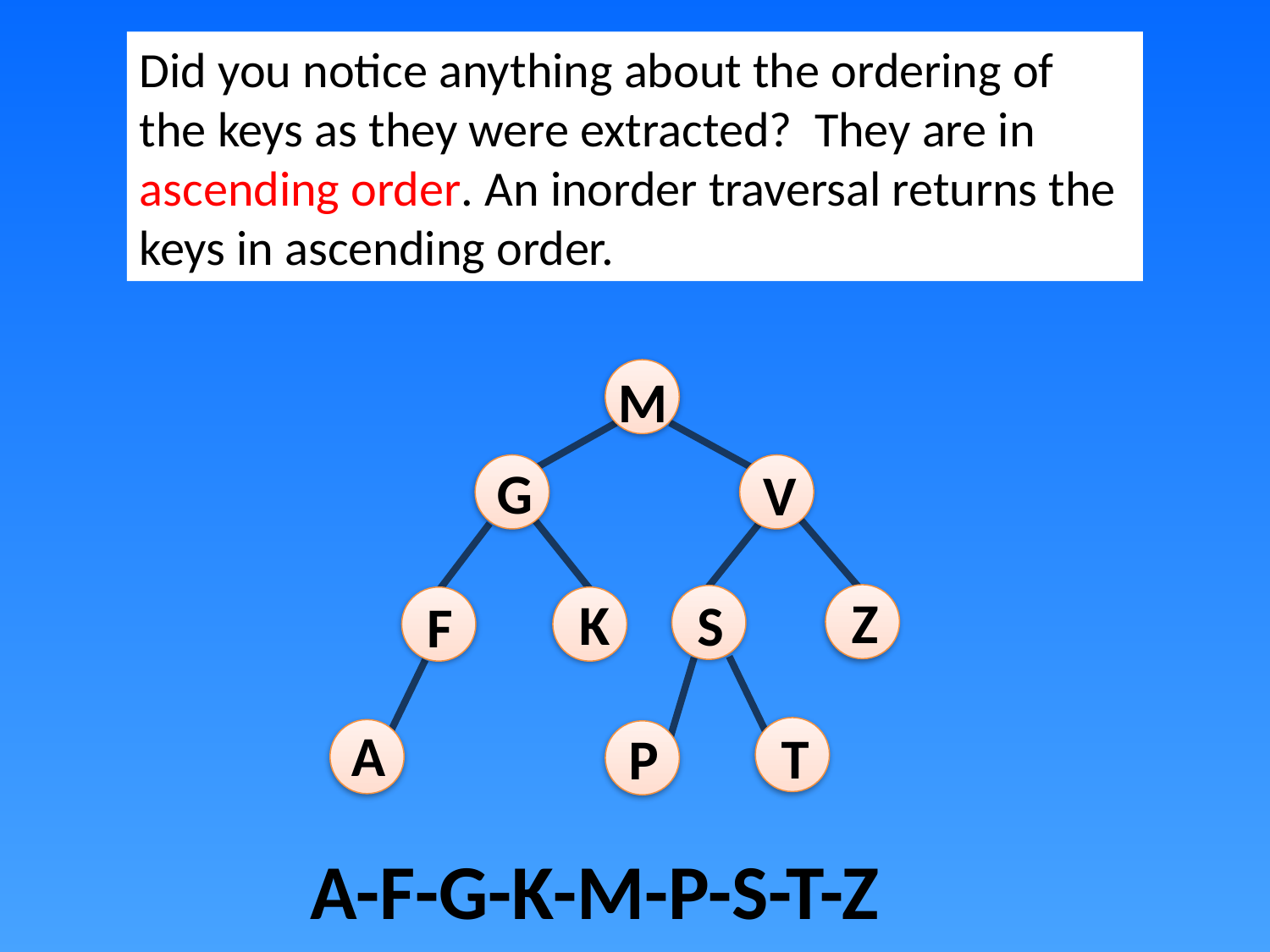

Did you notice anything about the ordering of the keys as they were extracted?  They are in ascending order. An inorder traversal returns the keys in ascending order.

M
G
V

Z
K
S

F

A
T
P

A-F-G-K-M-P-S-T-Z